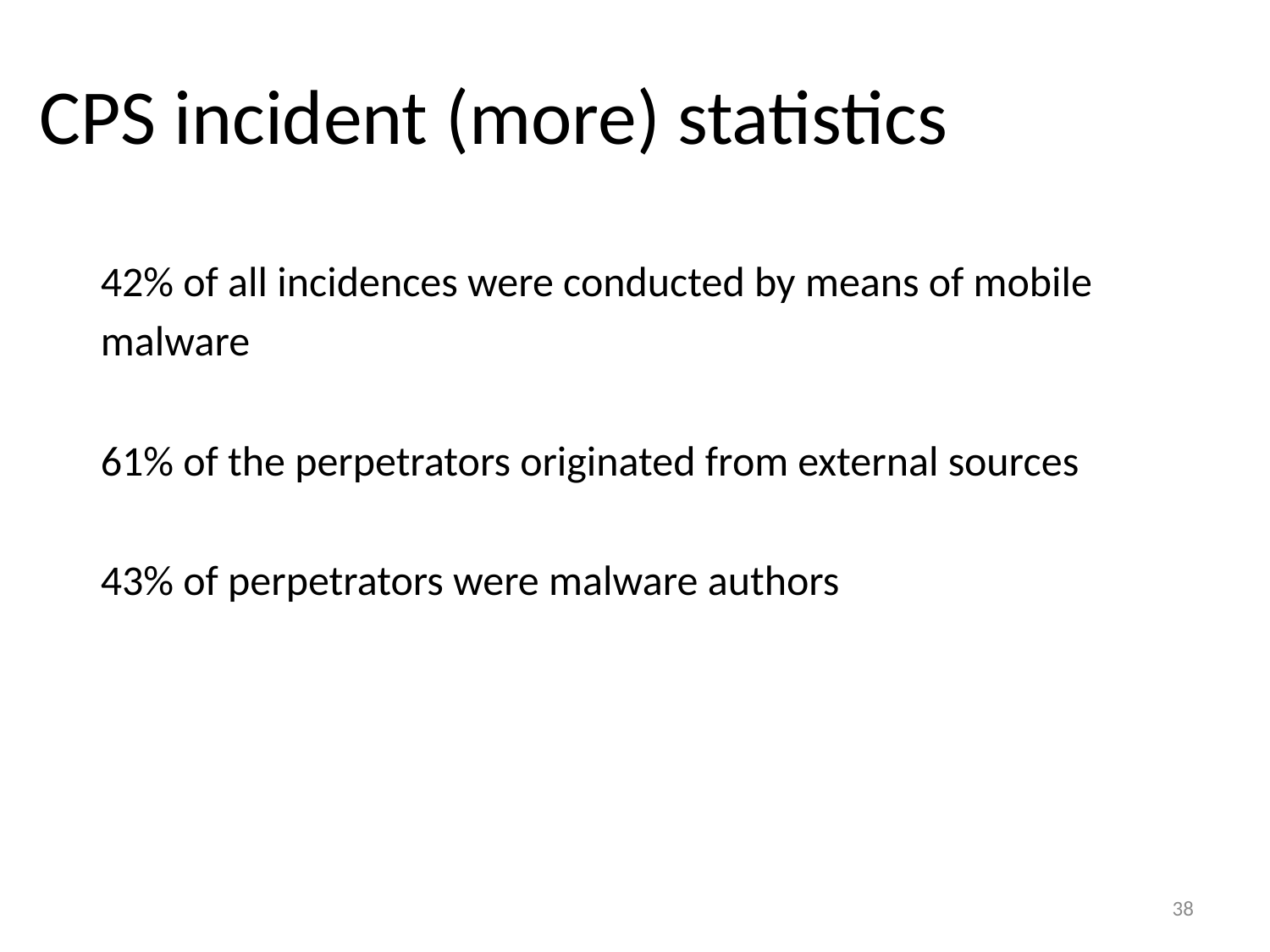

# CPS incident (more) statistics
42% of all incidences were conducted by means of mobile malware
61% of the perpetrators originated from external sources
43% of perpetrators were malware authors
38